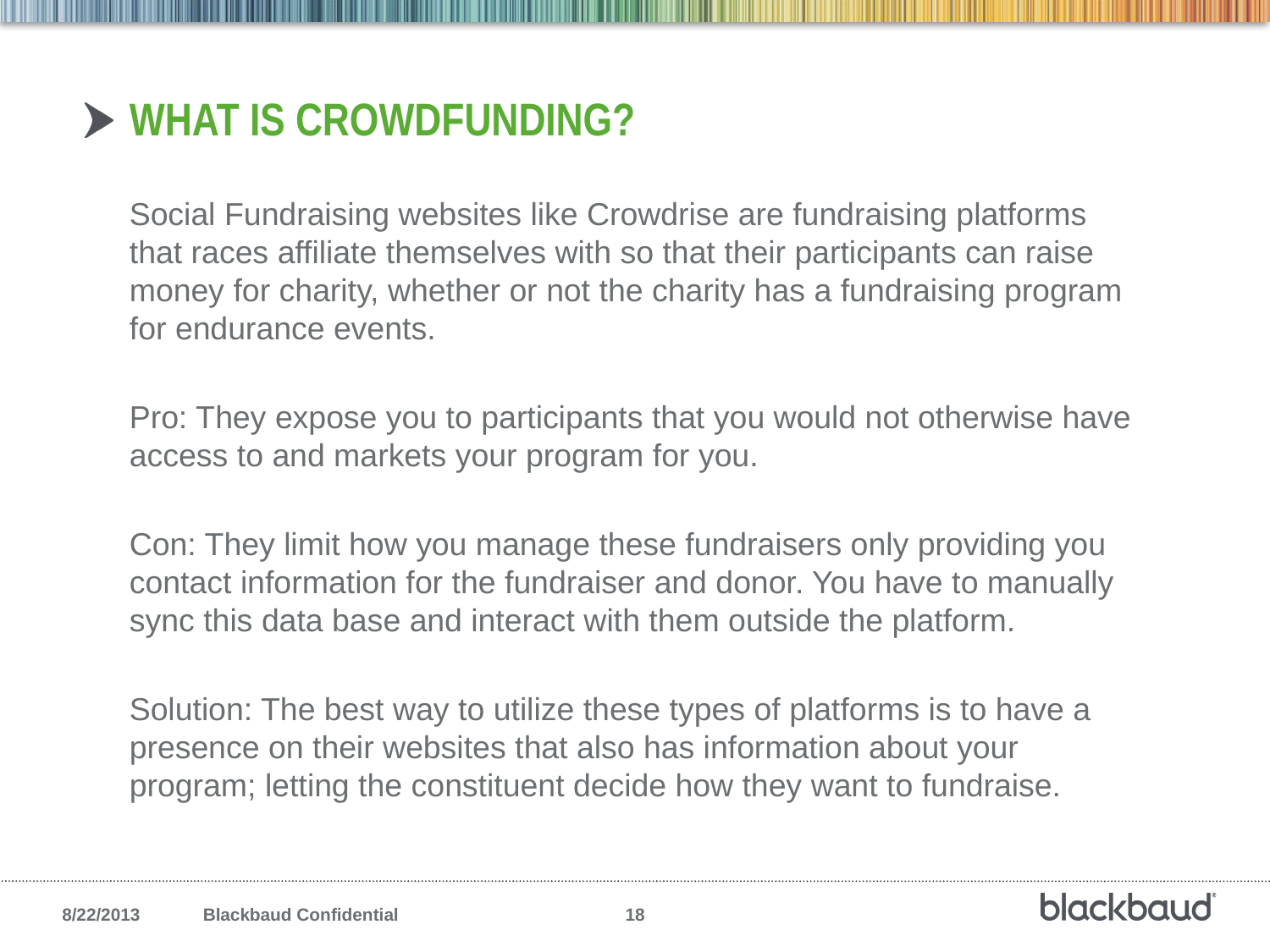

# What is Crowdfunding?
Social Fundraising websites like Crowdrise are fundraising platforms that races affiliate themselves with so that their participants can raise money for charity, whether or not the charity has a fundraising program for endurance events.

Pro: They expose you to participants that you would not otherwise have access to and markets your program for you.

Con: They limit how you manage these fundraisers only providing you contact information for the fundraiser and donor. You have to manually sync this data base and interact with them outside the platform.

Solution: The best way to utilize these types of platforms is to have a presence on their websites that also has information about your program; letting the constituent decide how they want to fundraise.